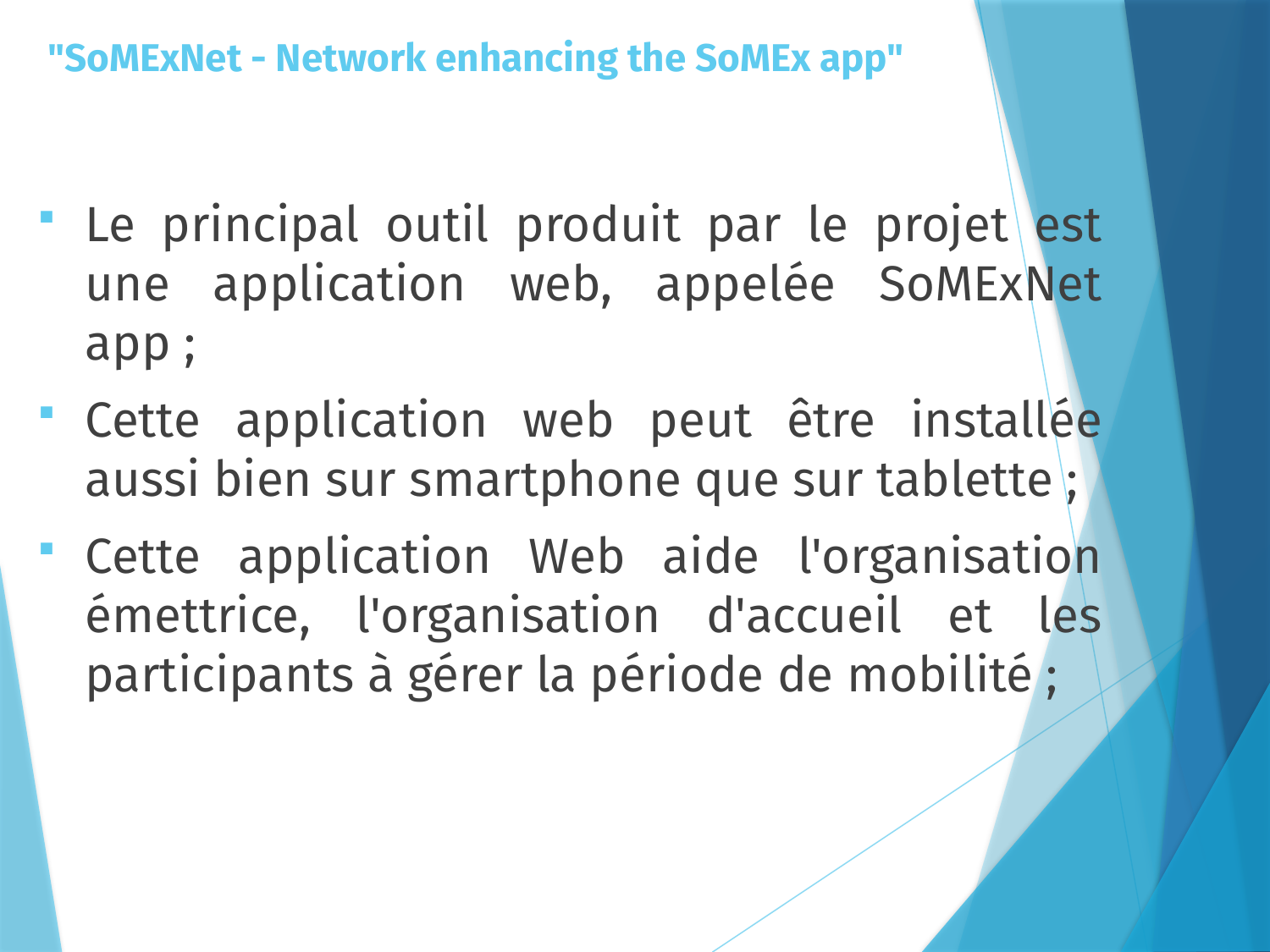

# "SoMExNet - Network enhancing the SoMEx app"
Le principal outil produit par le projet est une application web, appelée SoMExNet app ;
Cette application web peut être installée aussi bien sur smartphone que sur tablette ;
Cette application Web aide l'organisation émettrice, l'organisation d'accueil et les participants à gérer la période de mobilité ;